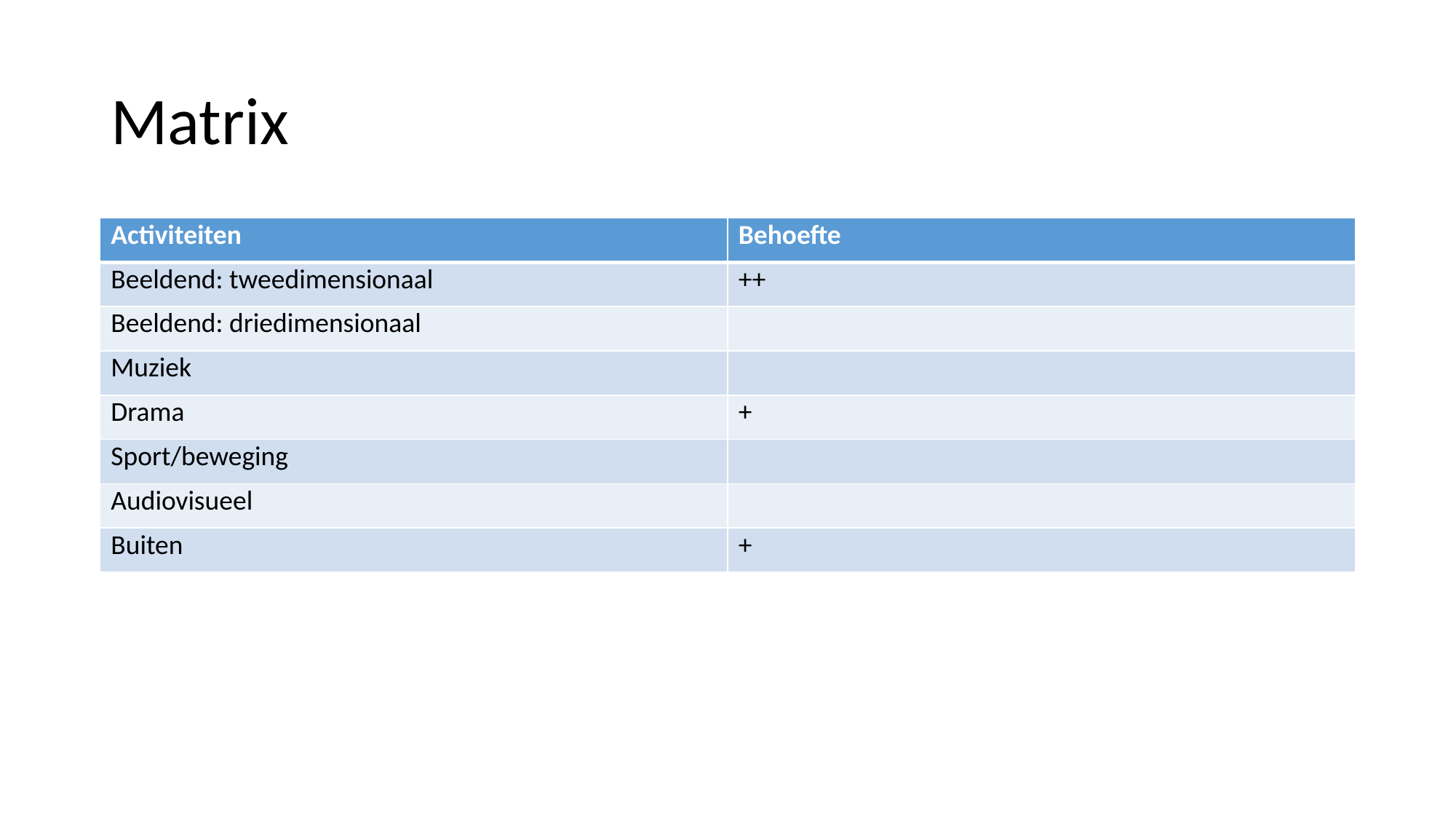

# Matrix
| Activiteiten | Behoefte |
| --- | --- |
| Beeldend: tweedimensionaal | ++ |
| Beeldend: driedimensionaal |  |
| Muziek |  |
| Drama | + |
| Sport/beweging |  |
| Audiovisueel |  |
| Buiten | + |